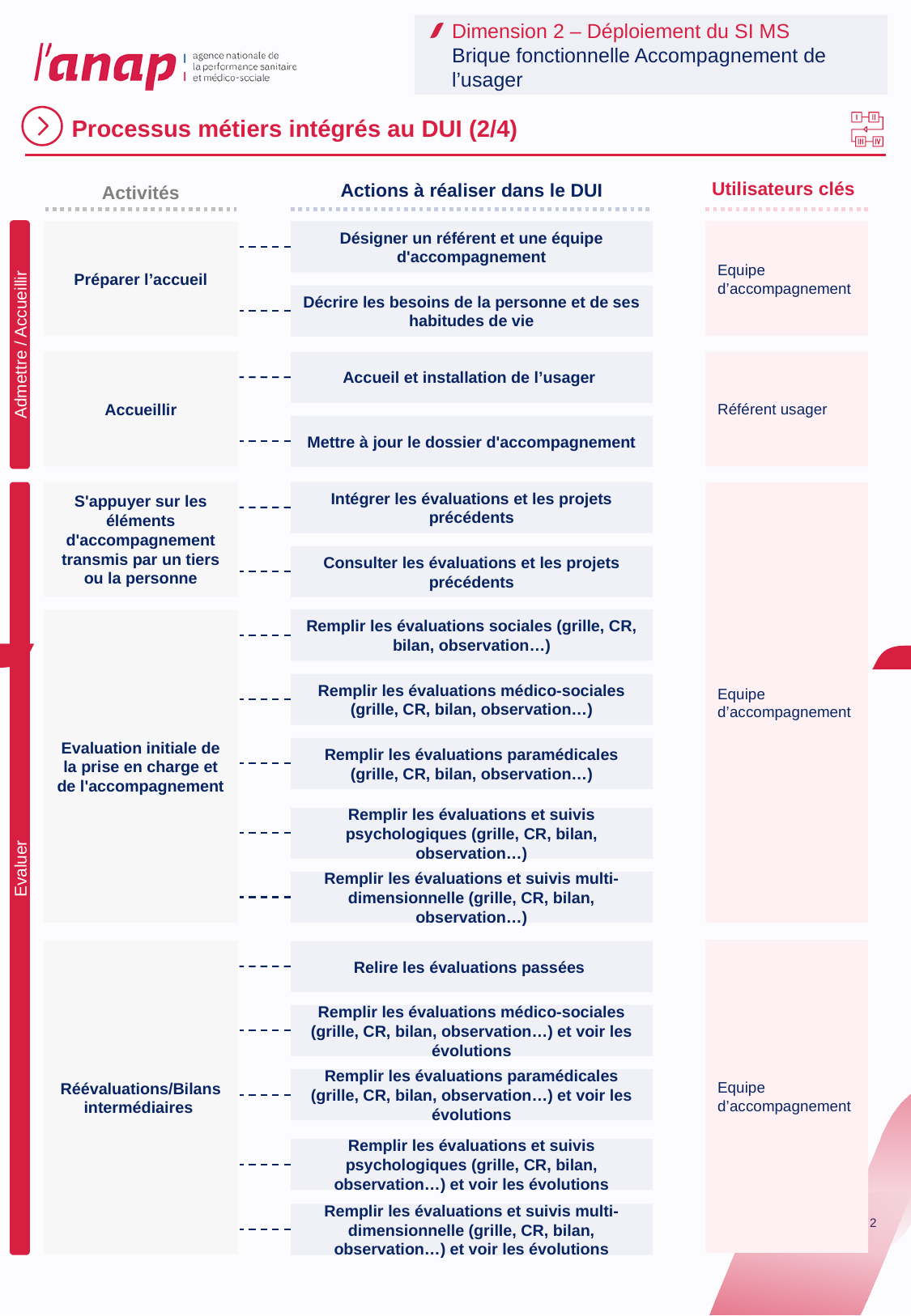

Dimension 2 – Déploiement du SI MS
Brique fonctionnelle Accompagnement de l’usager

Processus métiers intégrés au DUI (2/4)

Utilisateurs clés
Actions à réaliser dans le DUI
Activités
Désigner un référent et une équipe d'accompagnement
Equipe d’accompagnement
Préparer l’accueil
Décrire les besoins de la personne et de ses habitudes de vie
Admettre / Accueillir
Accueil et installation de l’usager
Référent usager
Accueillir
Mettre à jour le dossier d'accompagnement
Intégrer les évaluations et les projets précédents
Equipe d’accompagnement
S'appuyer sur les éléments d'accompagnement transmis par un tiers ou la personne
Consulter les évaluations et les projets précédents
Remplir les évaluations sociales (grille, CR, bilan, observation…)
Evaluation initiale de la prise en charge et de l'accompagnement
Remplir les évaluations médico-sociales (grille, CR, bilan, observation…)
Remplir les évaluations paramédicales (grille, CR, bilan, observation…)
Remplir les évaluations et suivis psychologiques (grille, CR, bilan, observation…)
Evaluer
Remplir les évaluations et suivis multi-dimensionnelle (grille, CR, bilan, observation…)
Equipe d’accompagnement
Relire les évaluations passées
Réévaluations/Bilans intermédiaires
Remplir les évaluations médico-sociales (grille, CR, bilan, observation…) et voir les évolutions
Remplir les évaluations paramédicales (grille, CR, bilan, observation…) et voir les évolutions

Remplir les évaluations et suivis psychologiques (grille, CR, bilan, observation…) et voir les évolutions

Remplir les évaluations et suivis multi-dimensionnelle (grille, CR, bilan, observation…) et voir les évolutions